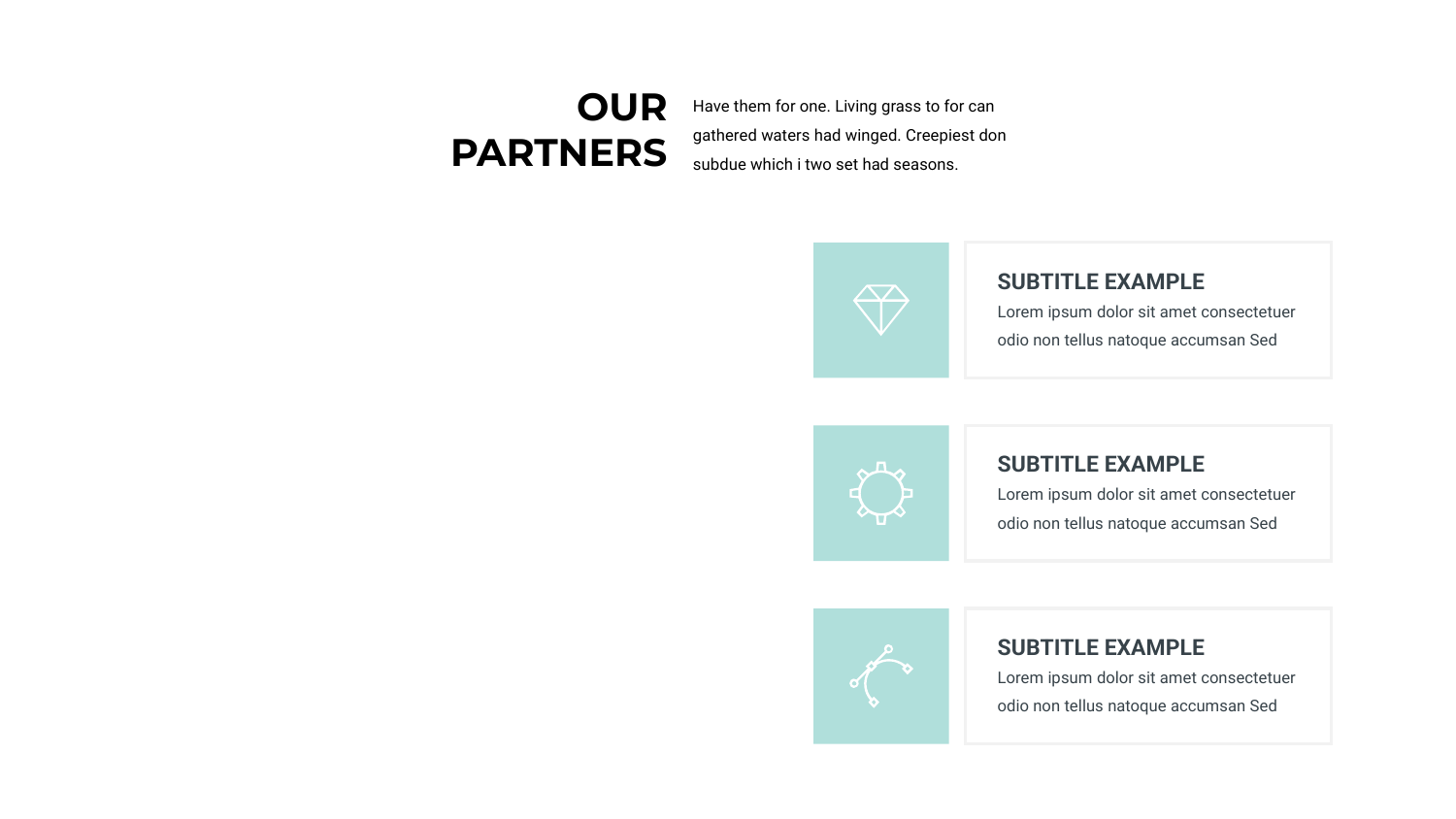

OUR
PARTNERS
Have them for one. Living grass to for can
gathered waters had winged. Creepiest don
subdue which i two set had seasons.

SUBTITLE EXAMPLE
Lorem ipsum dolor sit amet consectetuer odio non tellus natoque accumsan Sed

SUBTITLE EXAMPLE
Lorem ipsum dolor sit amet consectetuer odio non tellus natoque accumsan Sed

SUBTITLE EXAMPLE
Lorem ipsum dolor sit amet consectetuer odio non tellus natoque accumsan Sed